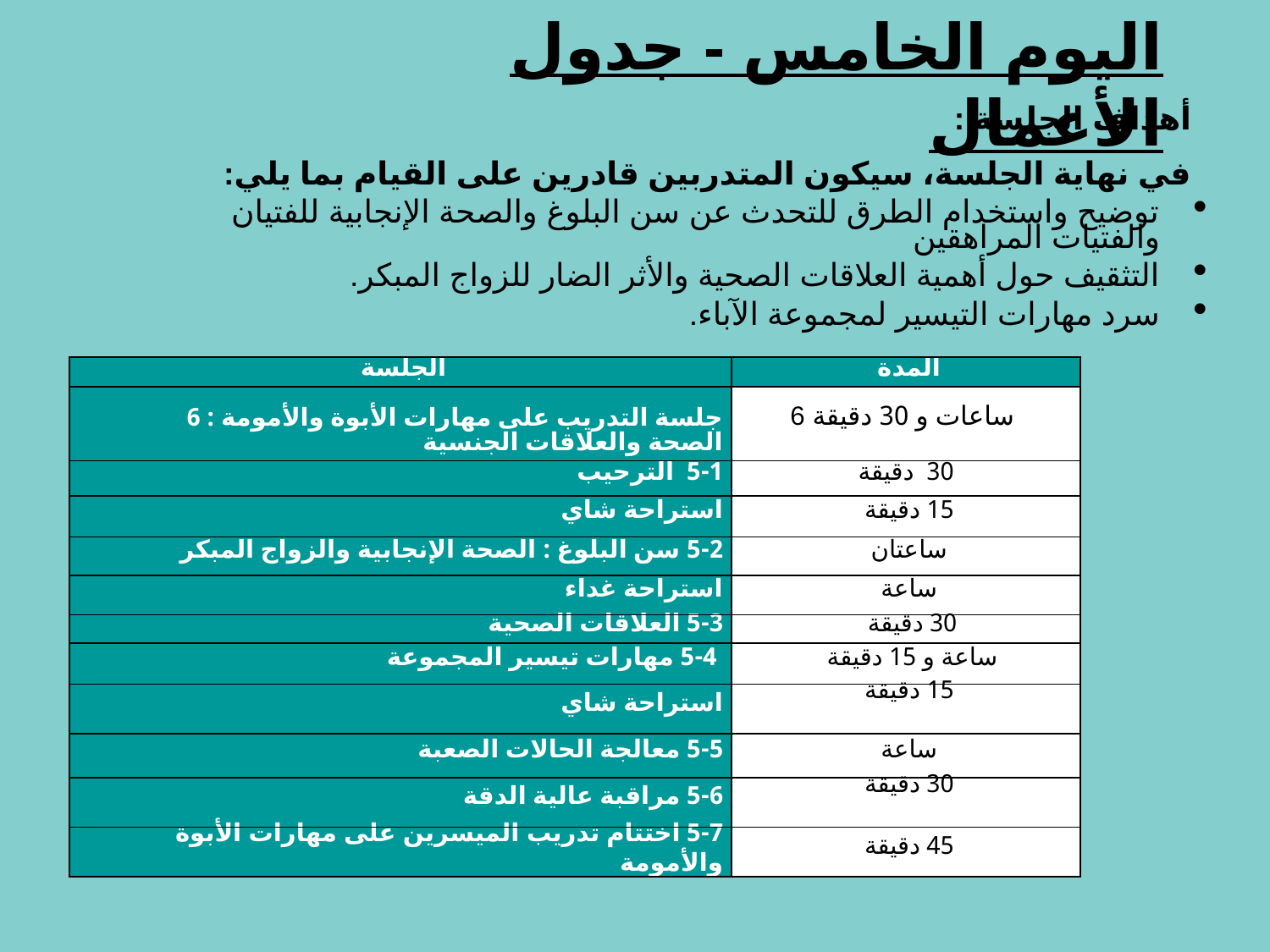

اليوم الخامس - جدول الأعمال
أهداف الجلسة :
في نهاية الجلسة، سيكون المتدربين قادرين على القيام بما يلي:
توضيح واستخدام الطرق للتحدث عن سن البلوغ والصحة الإنجابية للفتيان والفتيات المراهقين
التثقيف حول أهمية العلاقات الصحية والأثر الضار للزواج المبكر.
سرد مهارات التيسير لمجموعة الآباء.

| الجلسة | المدة |
| --- | --- |
| جلسة التدريب على مهارات الأبوة والأمومة : 6 الصحة والعلاقات الجنسية | 6 ساعات و 30 دقيقة |
| 5-1 الترحيب | 30 دقيقة |
| استراحة شاي | 15 دقيقة |
| 5-2 سن البلوغ : الصحة الإنجابية والزواج المبكر | ساعتان |
| استراحة غداء | ساعة |
| 5-3 العلاقات الصحية | 30 دقيقة |
| 5-4 مهارات تيسير المجموعة | ساعة و 15 دقيقة |
| استراحة شاي | 15 دقيقة |
| 5-5 معالجة الحالات الصعبة | ساعة |
| 5-6 مراقبة عالية الدقة | 30 دقيقة |
| 5-7 اختتام تدريب الميسرين على مهارات الأبوة والأمومة | 45 دقيقة |